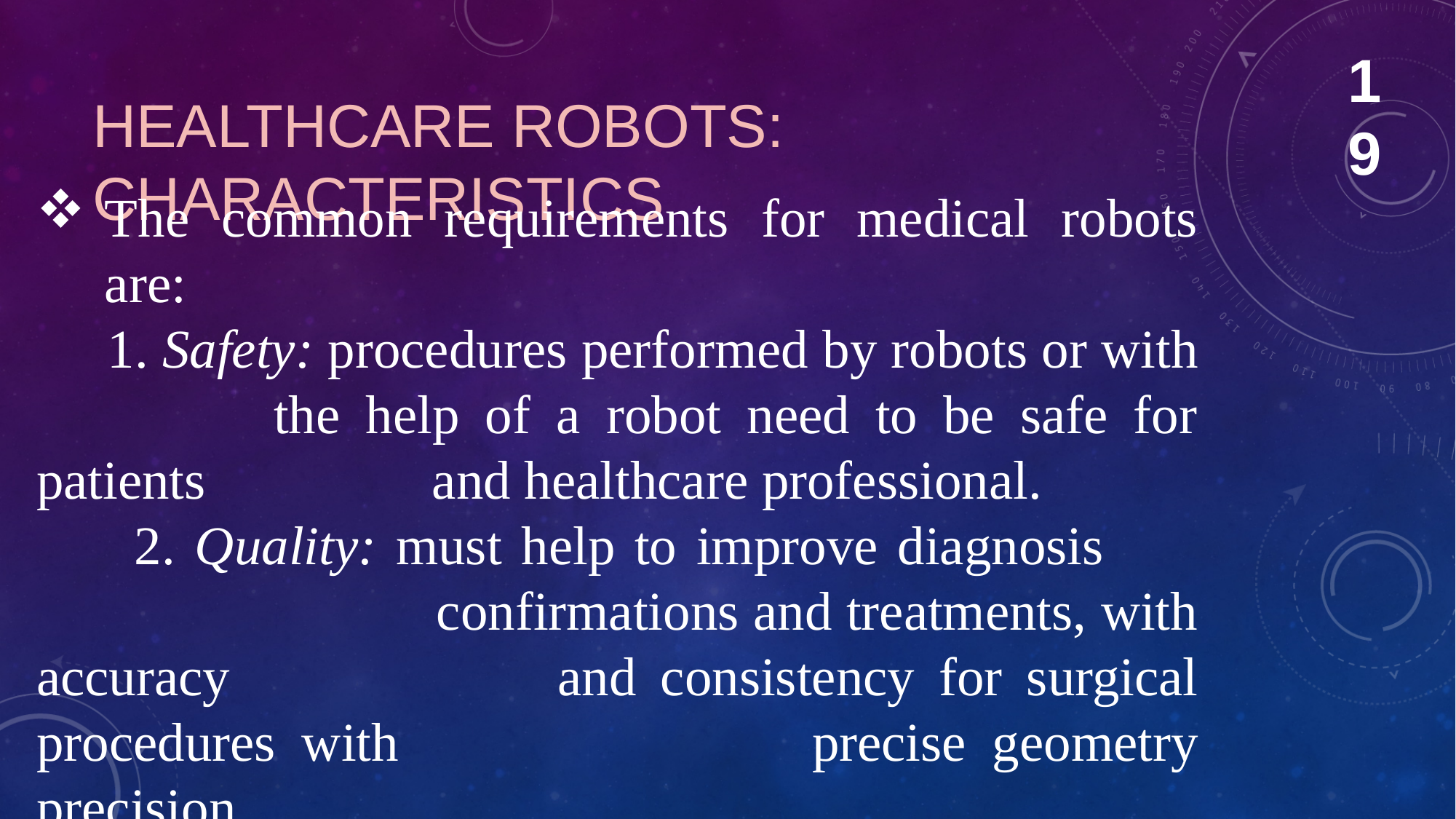

19
# Healthcare robots: Characteristics
The common requirements for medical robots are:
     1. Safety: procedures performed by robots or with 	     the help of a robot need to be safe for patients 	      	     and healthcare professional.
     2. Quality: must help to improve diagnosis 	 	  		     confirmations and treatments, with accuracy 	      	     and consistency for surgical procedures with 	      	     precise geometry precision.